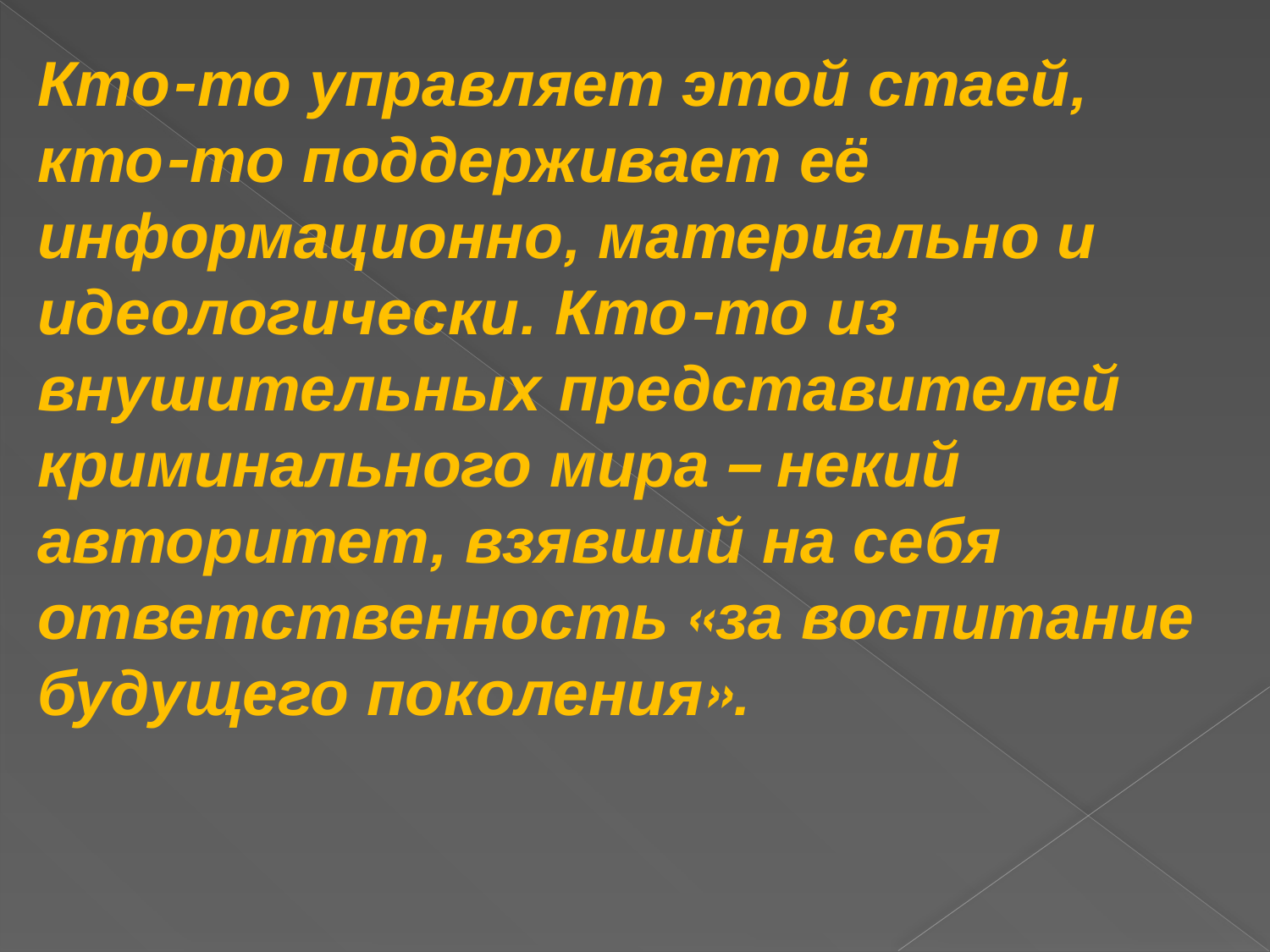

Кто-то управляет этой стаей, кто-то поддерживает её информационно, материально и идеологически. Кто-то из внушительных представителей криминального мира – некий авторитет, взявший на себя ответственность «за воспитание будущего поколения».